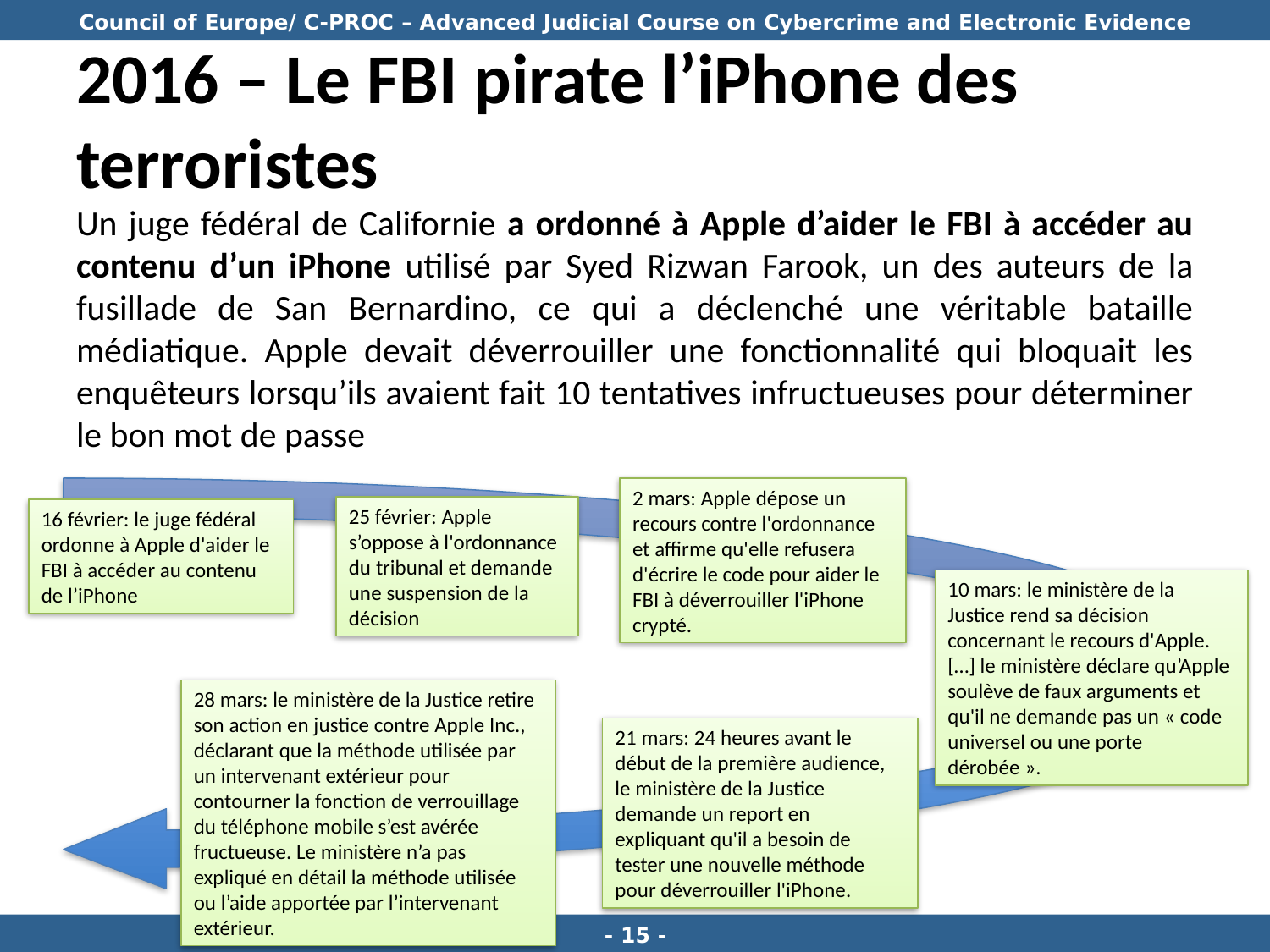

# 2016 – Le FBI pirate l’iPhone des terroristes
Un juge fédéral de Californie a ordonné à Apple d’aider le FBI à accéder au contenu d’un iPhone utilisé par Syed Rizwan Farook, un des auteurs de la fusillade de San Bernardino, ce qui a déclenché une véritable bataille médiatique. Apple devait déverrouiller une fonctionnalité qui bloquait les enquêteurs lorsqu’ils avaient fait 10 tentatives infructueuses pour déterminer le bon mot de passe

2 mars: Apple dépose un recours contre l'ordonnance et affirme qu'elle refusera d'écrire le code pour aider le FBI à déverrouiller l'iPhone crypté.
25 février: Apple s’oppose à l'ordonnance du tribunal et demande une suspension de la décision
16 février: le juge fédéral ordonne à Apple d'aider le FBI à accéder au contenu de l’iPhone
10 mars: le ministère de la Justice rend sa décision concernant le recours d'Apple. […] le ministère déclare qu’Apple soulève de faux arguments et qu'il ne demande pas un « code universel ou une porte dérobée ».
28 mars: le ministère de la Justice retire son action en justice contre Apple Inc., déclarant que la méthode utilisée par un intervenant extérieur pour contourner la fonction de verrouillage du téléphone mobile s’est avérée fructueuse. Le ministère n’a pas expliqué en détail la méthode utilisée ou l’aide apportée par l’intervenant extérieur.
21 mars: 24 heures avant le début de la première audience, le ministère de la Justice demande un report en expliquant qu'il a besoin de tester une nouvelle méthode pour déverrouiller l'iPhone.